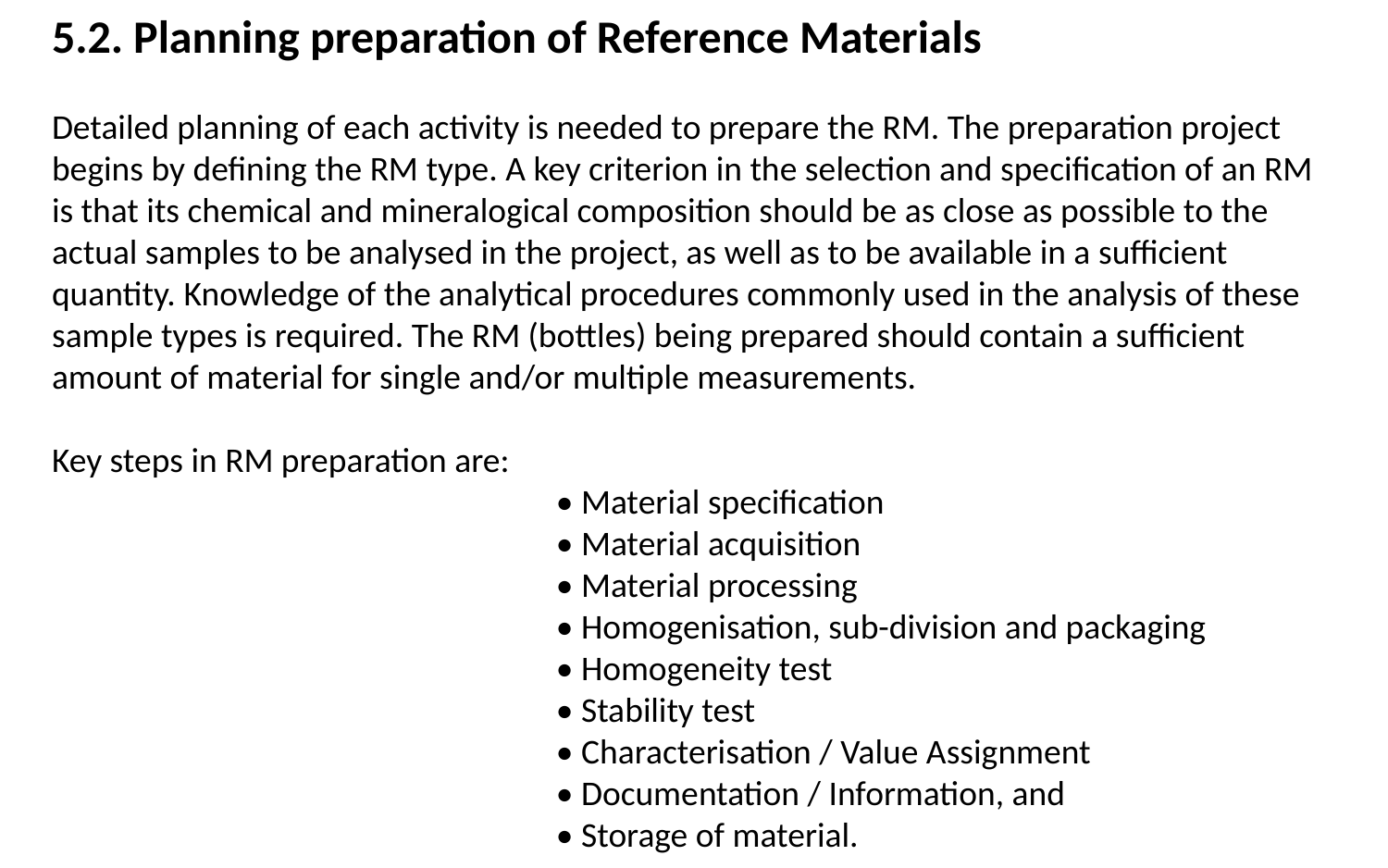

5.2. Planning preparation of Reference Materials

Detailed planning of each activity is needed to prepare the RM. The preparation project begins by defining the RM type. A key criterion in the selection and specification of an RM is that its chemical and mineralogical composition should be as close as possible to the actual samples to be analysed in the project, as well as to be available in a sufficient quantity. Knowledge of the analytical procedures commonly used in the analysis of these sample types is required. The RM (bottles) being prepared should contain a sufficient amount of material for single and/or multiple measurements.

Key steps in RM preparation are:
• Material specification
• Material acquisition
• Material processing
• Homogenisation, sub-division and packaging
• Homogeneity test
• Stability test
• Characterisation / Value Assignment
• Documentation / Information, and
• Storage of material.